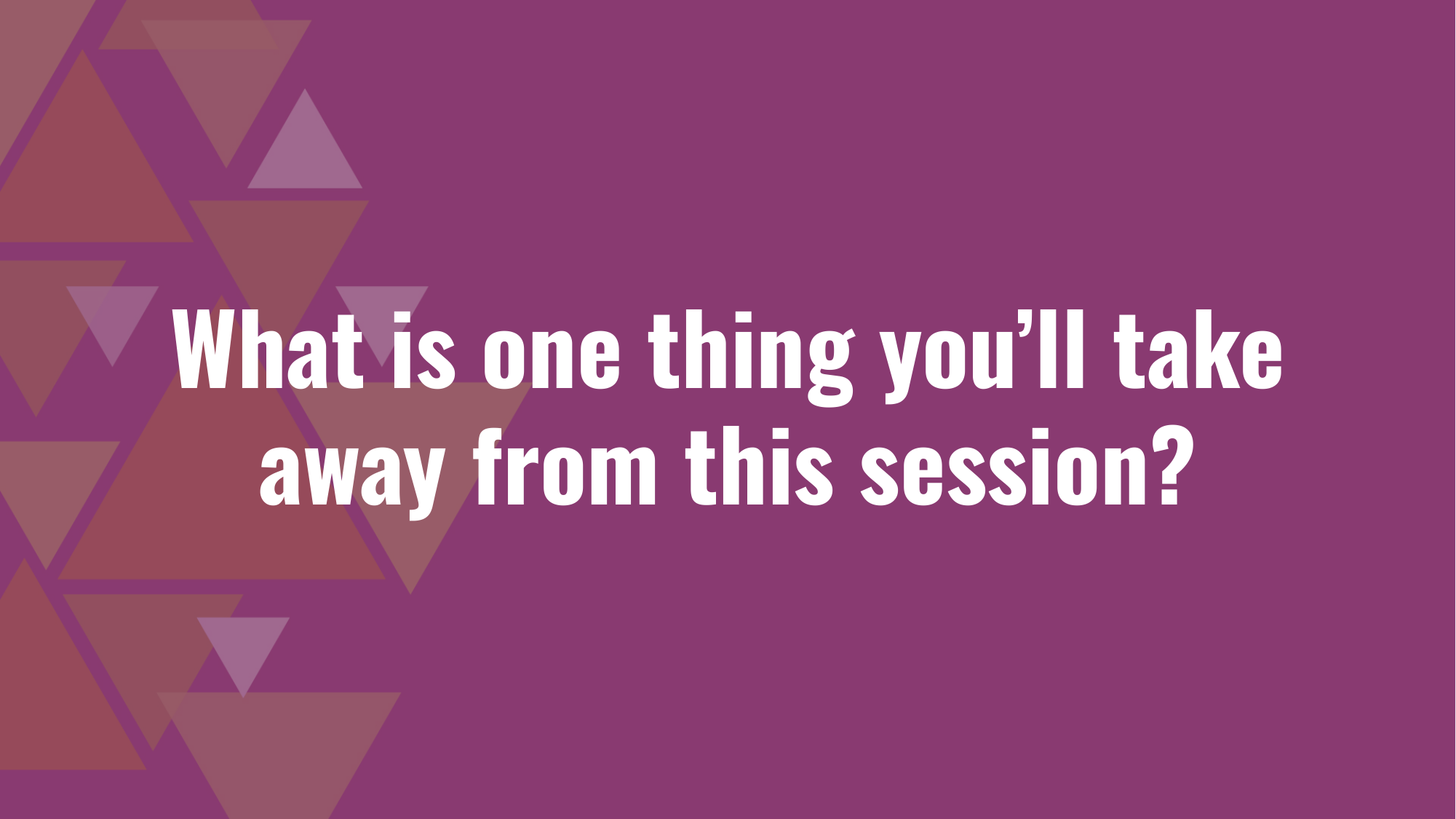

What is one thing you’ll take away from this session?